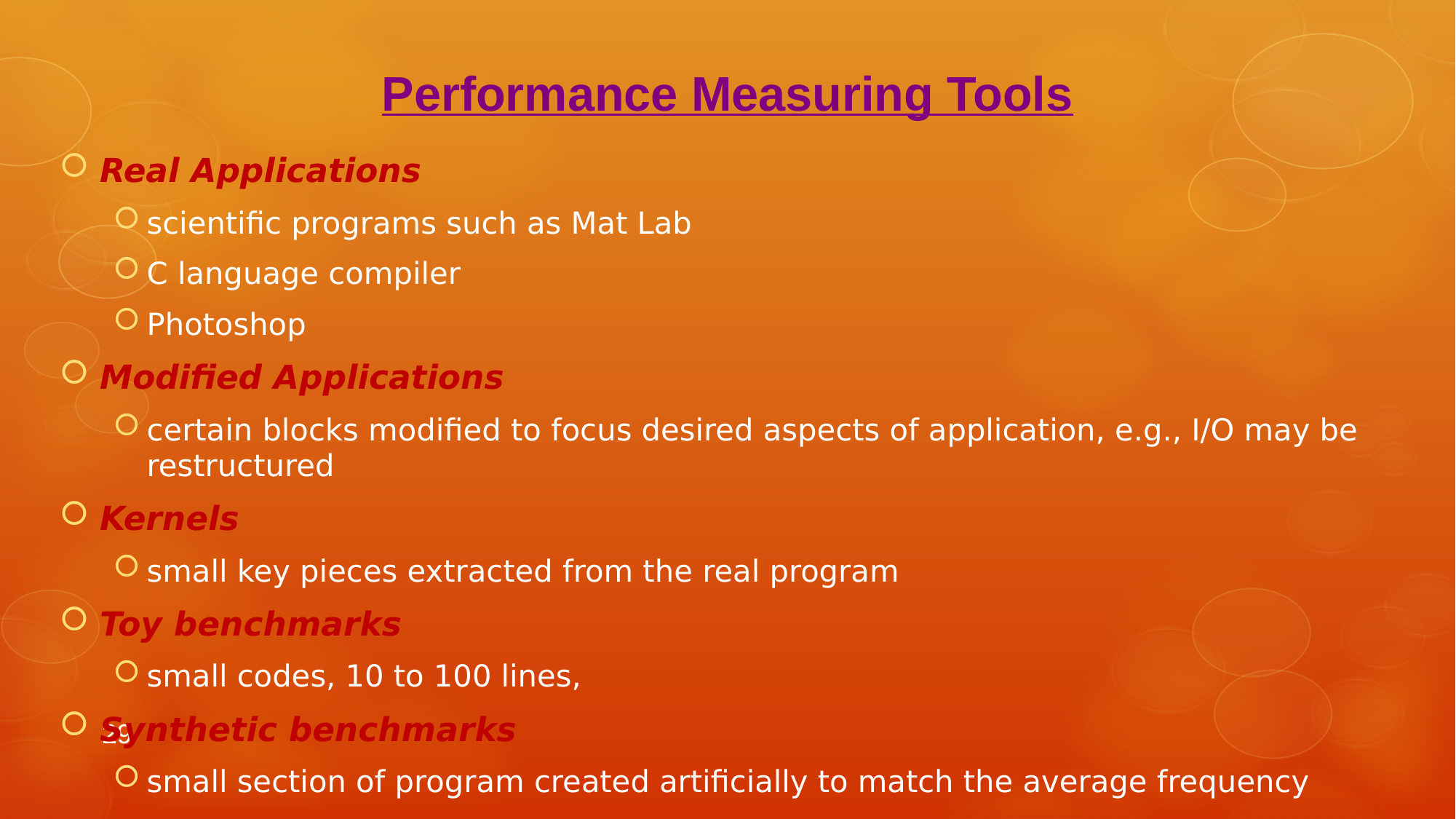

Performance Measuring Tools
Real Applications
scientific programs such as Mat Lab
C language compiler
Photoshop
Modified Applications
certain blocks modified to focus desired aspects of application, e.g., I/O may be restructured
Kernels
small key pieces extracted from the real program
Toy benchmarks
small codes, 10 to 100 lines,
Synthetic benchmarks
small section of program created artificially to match the average frequency
29